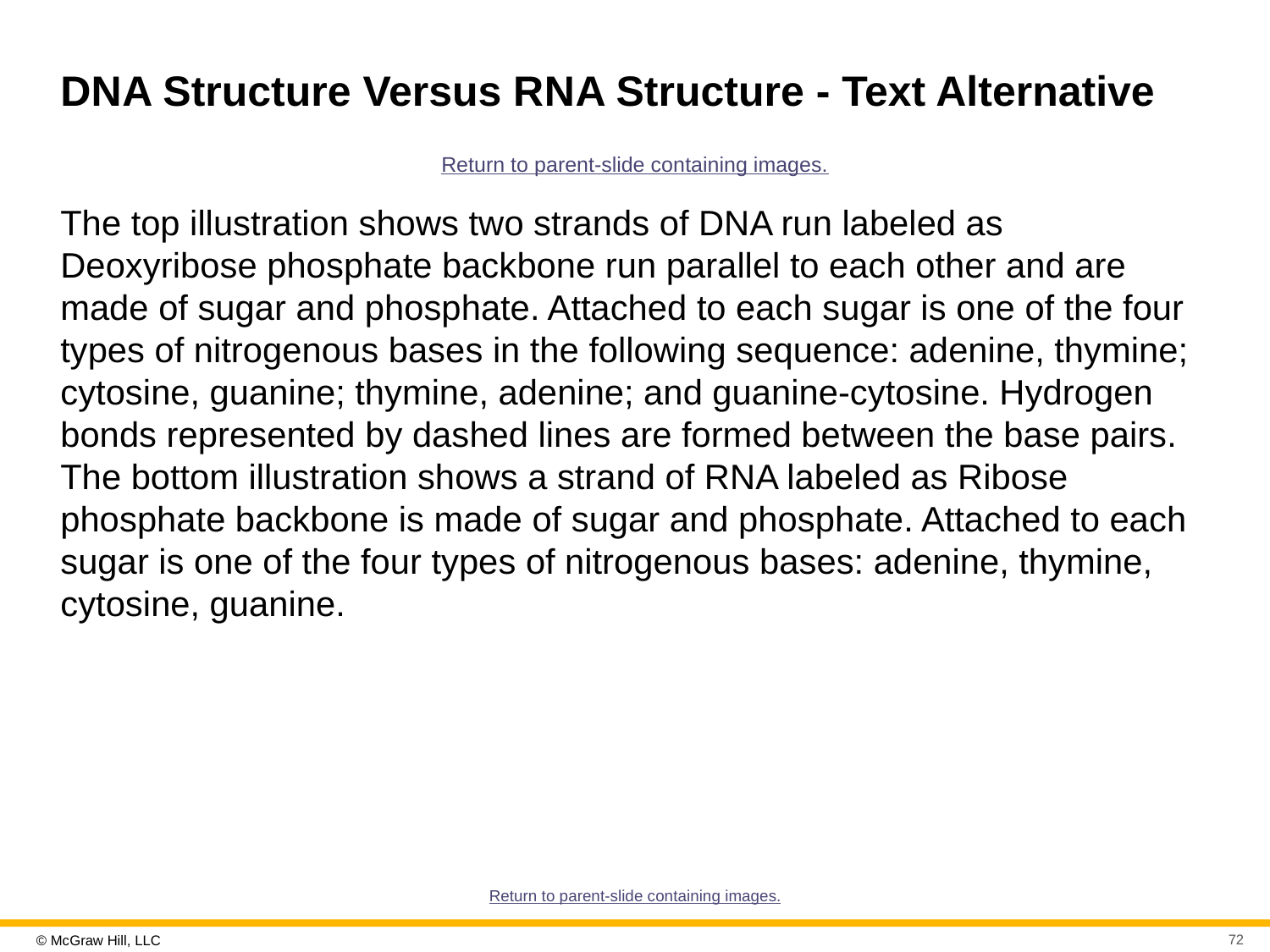

# D N A Structure Versus R N A Structure - Text Alternative
Return to parent-slide containing images.
The top illustration shows two strands of DNA run labeled as Deoxyribose phosphate backbone run parallel to each other and are made of sugar and phosphate. Attached to each sugar is one of the four types of nitrogenous bases in the following sequence: adenine, thymine; cytosine, guanine; thymine, adenine; and guanine-cytosine. Hydrogen bonds represented by dashed lines are formed between the base pairs. The bottom illustration shows a strand of RNA labeled as Ribose phosphate backbone is made of sugar and phosphate. Attached to each sugar is one of the four types of nitrogenous bases: adenine, thymine, cytosine, guanine.
Return to parent-slide containing images.
72